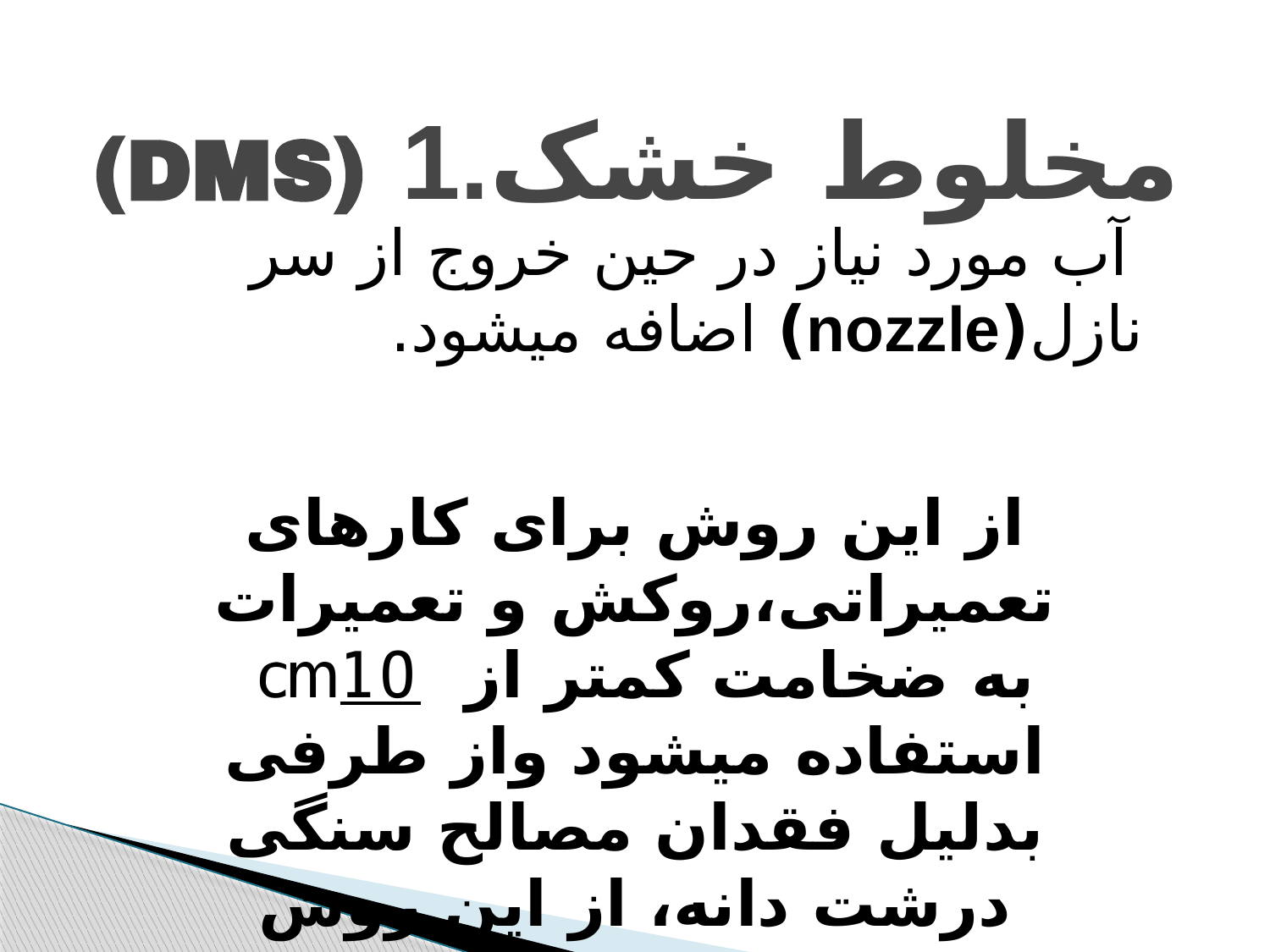

# (DMS) 1.مخلوط خشک
   آب مورد نیاز در حین خروج از سر نازل(nozzle) اضافه میشود.

از این روش برای کارهای تعمیراتی،روکش و تعمیرات به ضخامت کمتر از  cm10  استفاده میشود واز طرفی بدلیل فقدان مصالح سنگی درشت دانه، از این روش برای کارهایی که مقاومت مکانیکی مطرح نباشد استفاده میشود.